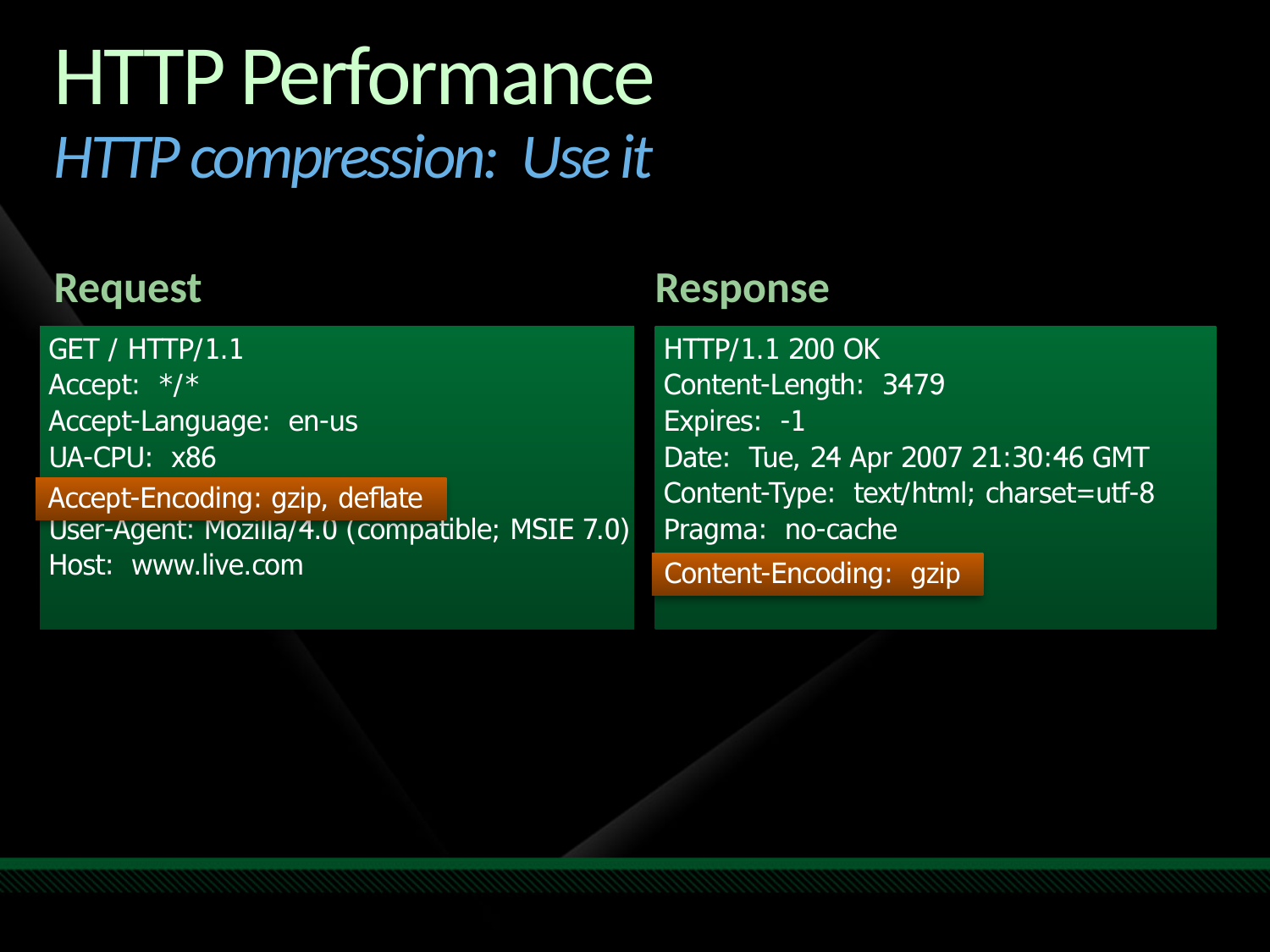

# HTTP Performance HTTP compression:  Use it
Request
Response
GET / HTTP/1.1
Accept:  */*
Accept-Language:  en-us
UA-CPU:  x86
Accept-Encoding: gzip, deflate
User-Agent: Mozilla/4.0 (compatible; MSIE 7.0)
Host:  www.live.com
HTTP/1.1 200 OK
Content-Length:  3479
Expires:  -1
Date:  Tue, 24 Apr 2007 21:30:46 GMT
Content-Type:  text/html; charset=utf-8
Pragma:  no-cache
Content-Encoding: gzip
Accept-Encoding: gzip, deflate
Content-Encoding:  gzip